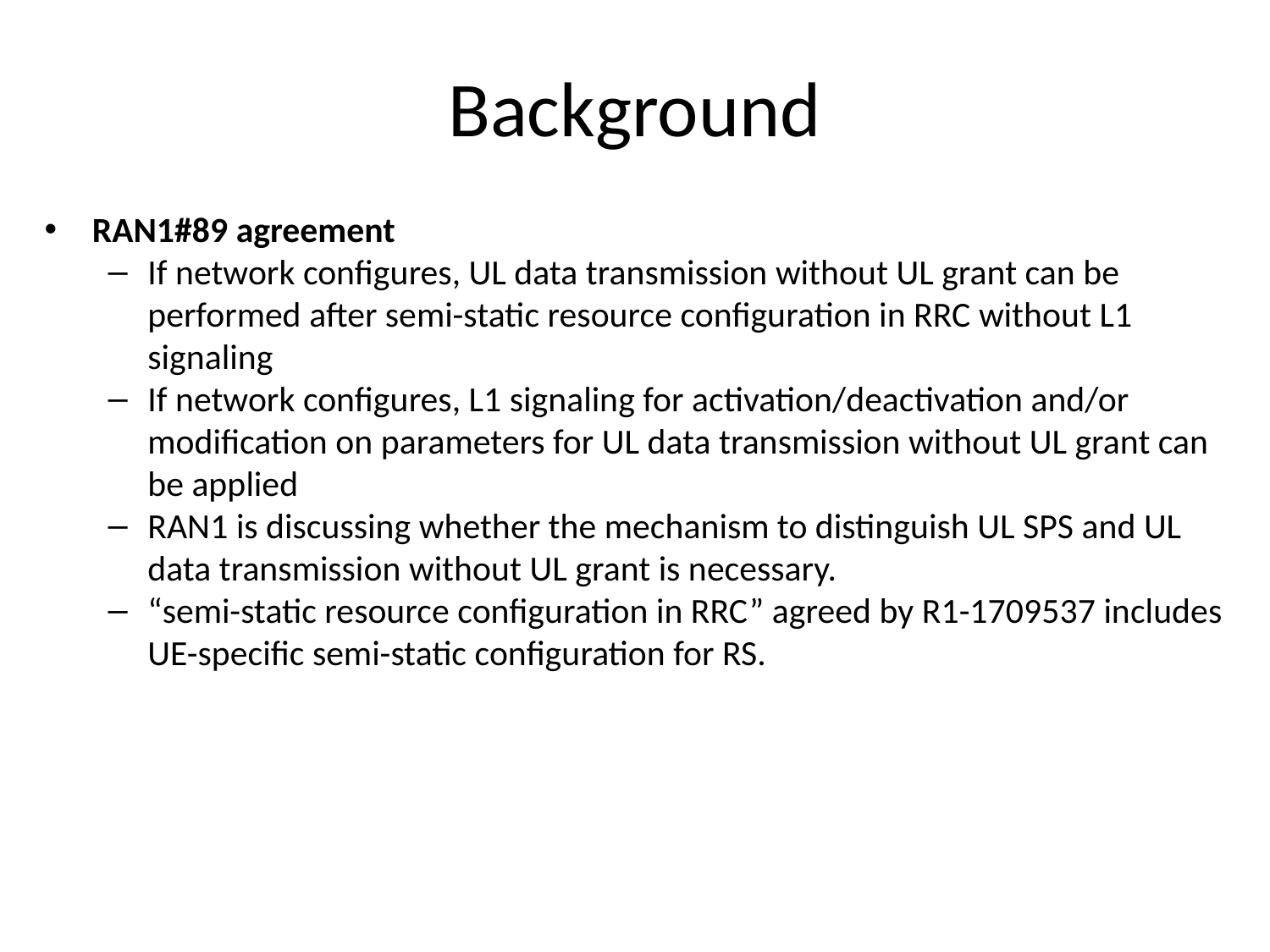

# Background
RAN1#89 agreement
If network configures, UL data transmission without UL grant can be performed after semi-static resource configuration in RRC without L1 signaling
If network configures, L1 signaling for activation/deactivation and/or modification on parameters for UL data transmission without UL grant can be applied
RAN1 is discussing whether the mechanism to distinguish UL SPS and UL data transmission without UL grant is necessary.
“semi-static resource configuration in RRC” agreed by R1-1709537 includes UE-specific semi-static configuration for RS.